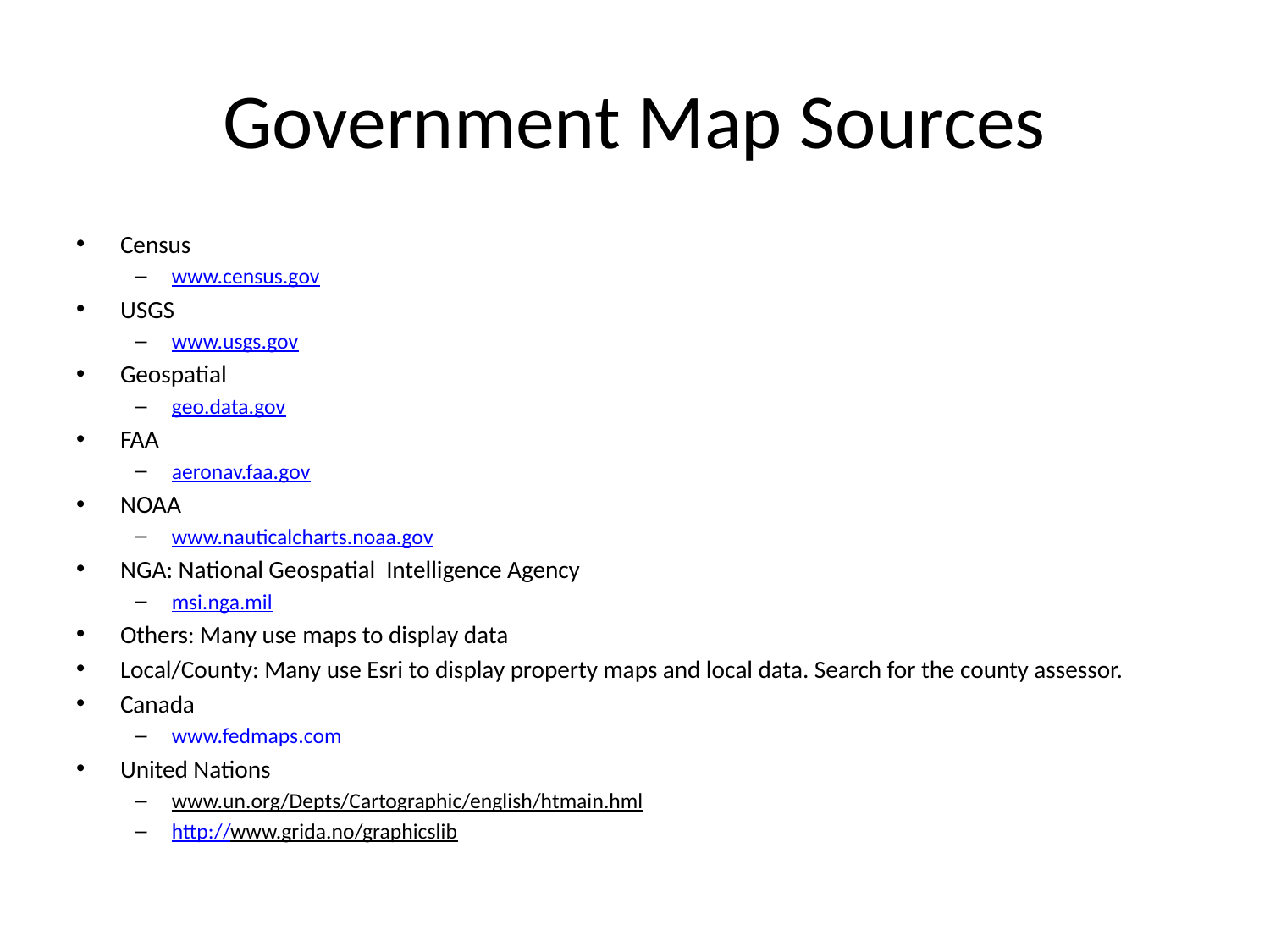

# Government Map Sources
Census
www.census.gov
USGS
www.usgs.gov
Geospatial
geo.data.gov
FAA
aeronav.faa.gov
NOAA
www.nauticalcharts.noaa.gov
NGA: National Geospatial  Intelligence Agency
msi.nga.mil
Others: Many use maps to display data
Local/County: Many use Esri to display property maps and local data. Search for the county assessor.
Canada
www.fedmaps.com
United Nations
www.un.org/Depts/Cartographic/english/htmain.hml
http://www.grida.no/graphicslib